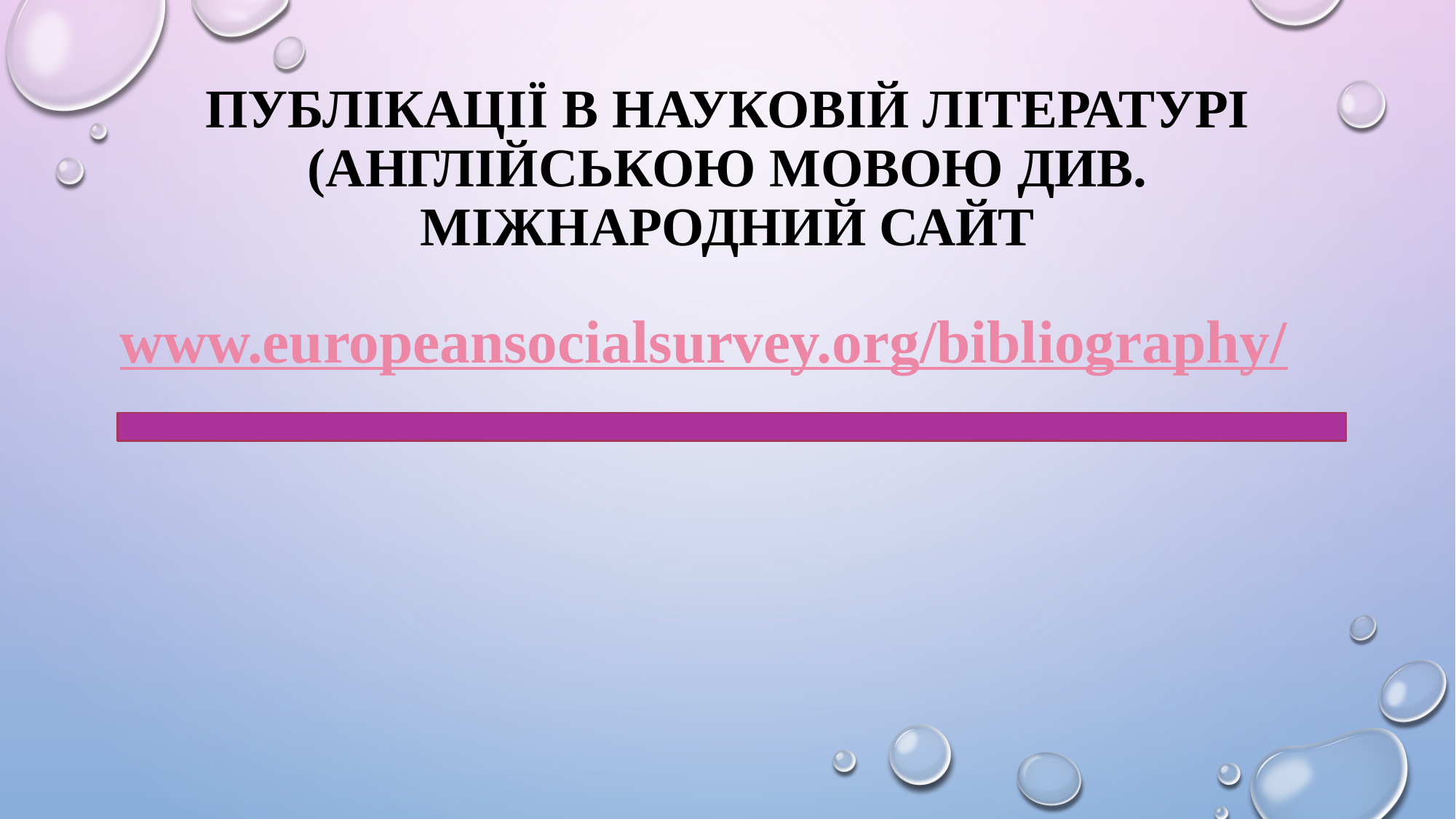

# Публікації в науковій літературі (англійською мовою див. Міжнародний сайт
www.europeansocialsurvey.org/bibliography/